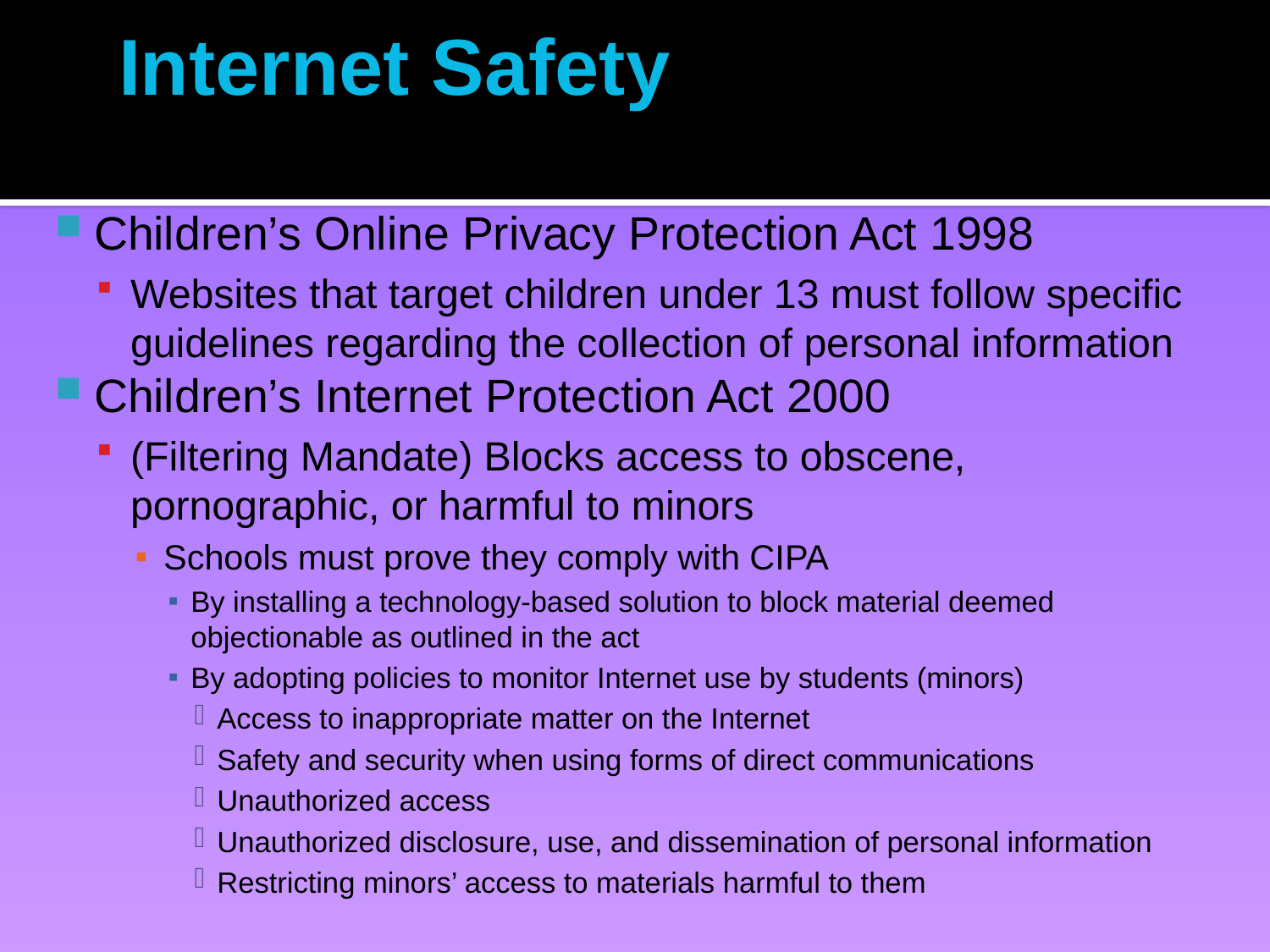

# Internet Safety
Children’s Online Privacy Protection Act 1998
Websites that target children under 13 must follow specific guidelines regarding the collection of personal information
Children’s Internet Protection Act 2000
(Filtering Mandate) Blocks access to obscene, pornographic, or harmful to minors
Schools must prove they comply with CIPA
By installing a technology-based solution to block material deemed objectionable as outlined in the act
By adopting policies to monitor Internet use by students (minors)
Access to inappropriate matter on the Internet
Safety and security when using forms of direct communications
Unauthorized access
Unauthorized disclosure, use, and dissemination of personal information
Restricting minors’ access to materials harmful to them